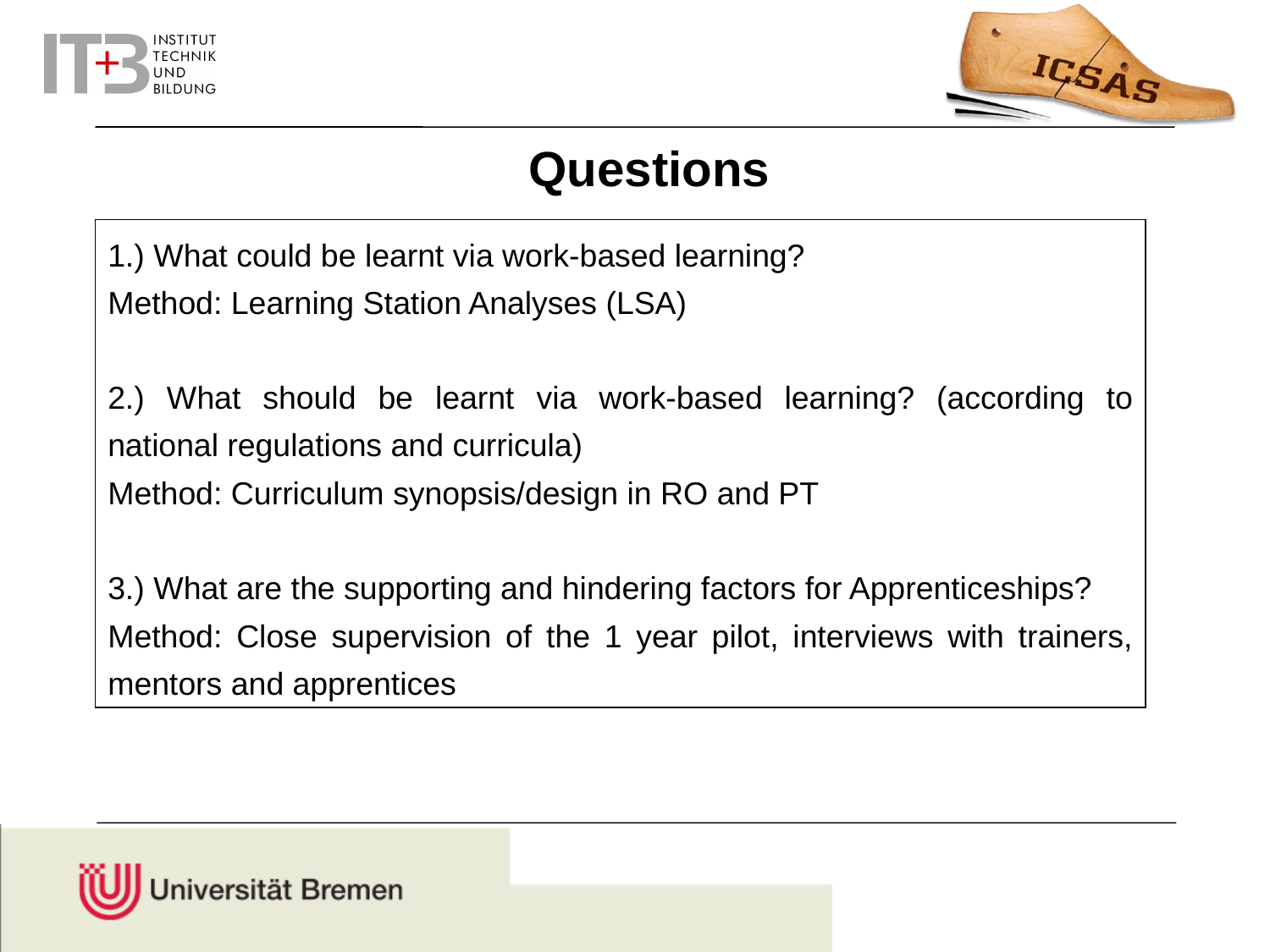

Questions
1.) What could be learnt via work-based learning?
Method: Learning Station Analyses (LSA)

2.) What should be learnt via work-based learning? (according to national regulations and curricula)
Method: Curriculum synopsis/design in RO and PT

3.) What are the supporting and hindering factors for Apprenticeships?
Method: Close supervision of the 1 year pilot, interviews with trainers, mentors and apprentices